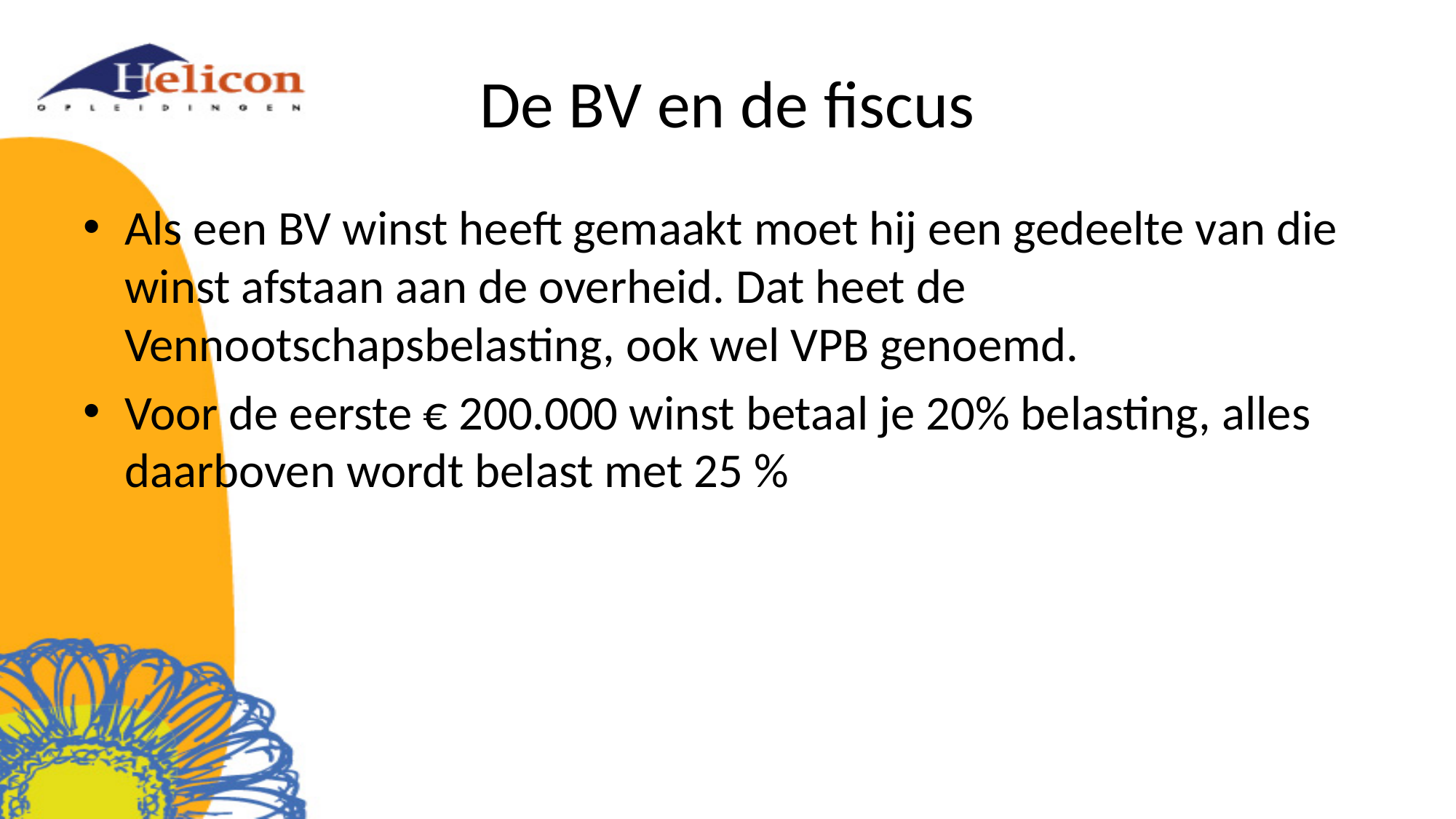

# De BV en de fiscus
Als een BV winst heeft gemaakt moet hij een gedeelte van die winst afstaan aan de overheid. Dat heet de Vennootschapsbelasting, ook wel VPB genoemd.
Voor de eerste € 200.000 winst betaal je 20% belasting, alles daarboven wordt belast met 25 %